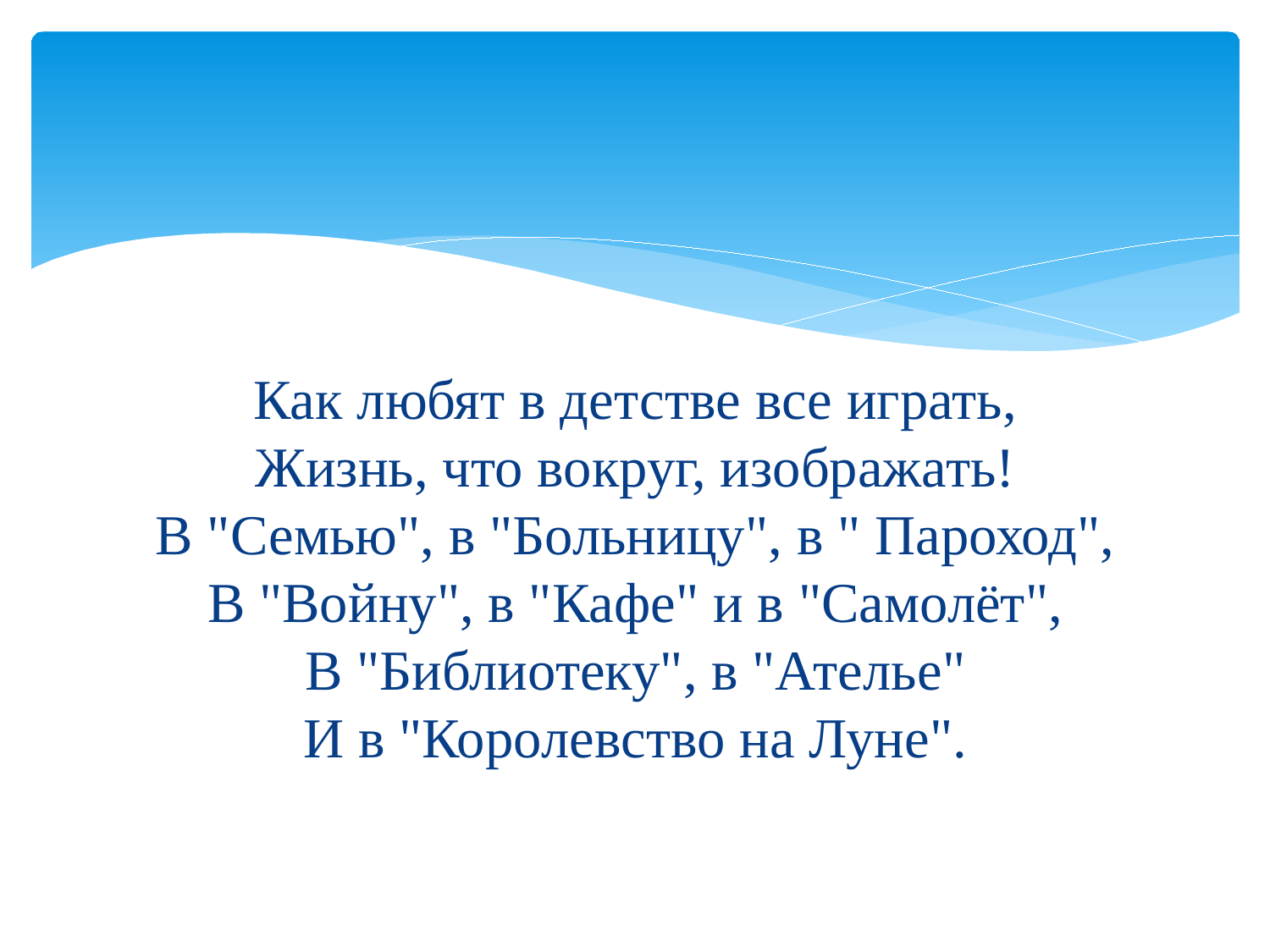

Как любят в детстве все играть,
Жизнь, что вокруг, изображать!
В "Семью", в "Больницу", в " Пароход",
В "Войну", в "Кафе" и в "Самолёт",
В "Библиотеку", в "Ателье"
И в "Королевство на Луне".